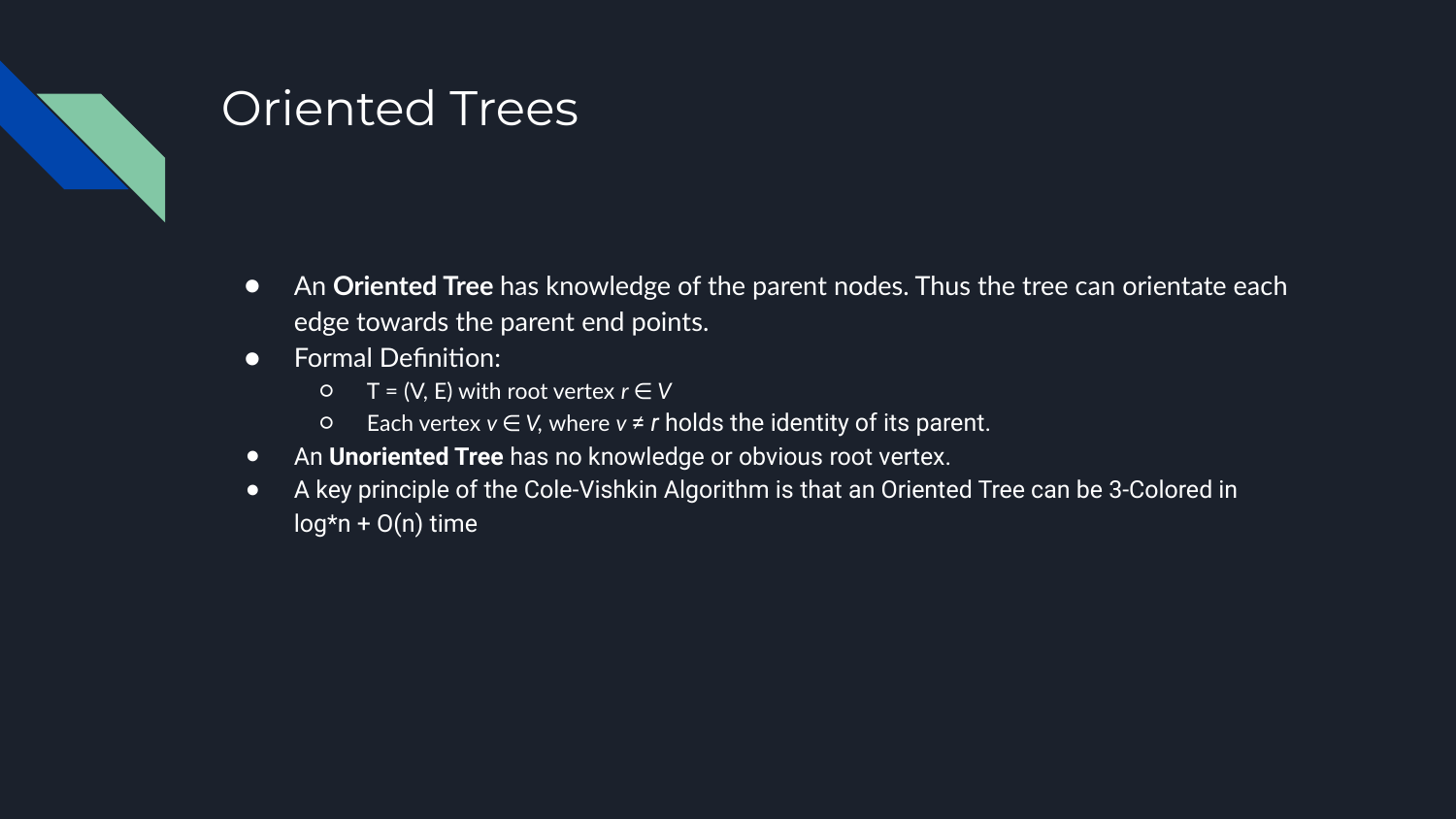

# Oriented Trees
An Oriented Tree has knowledge of the parent nodes. Thus the tree can orientate each edge towards the parent end points.
Formal Definition:
T = (V, E) with root vertex r ∈ V
Each vertex v ∈ V, where v ≠ r holds the identity of its parent.
An Unoriented Tree has no knowledge or obvious root vertex.
A key principle of the Cole-Vishkin Algorithm is that an Oriented Tree can be 3-Colored in
log*n + O(n) time